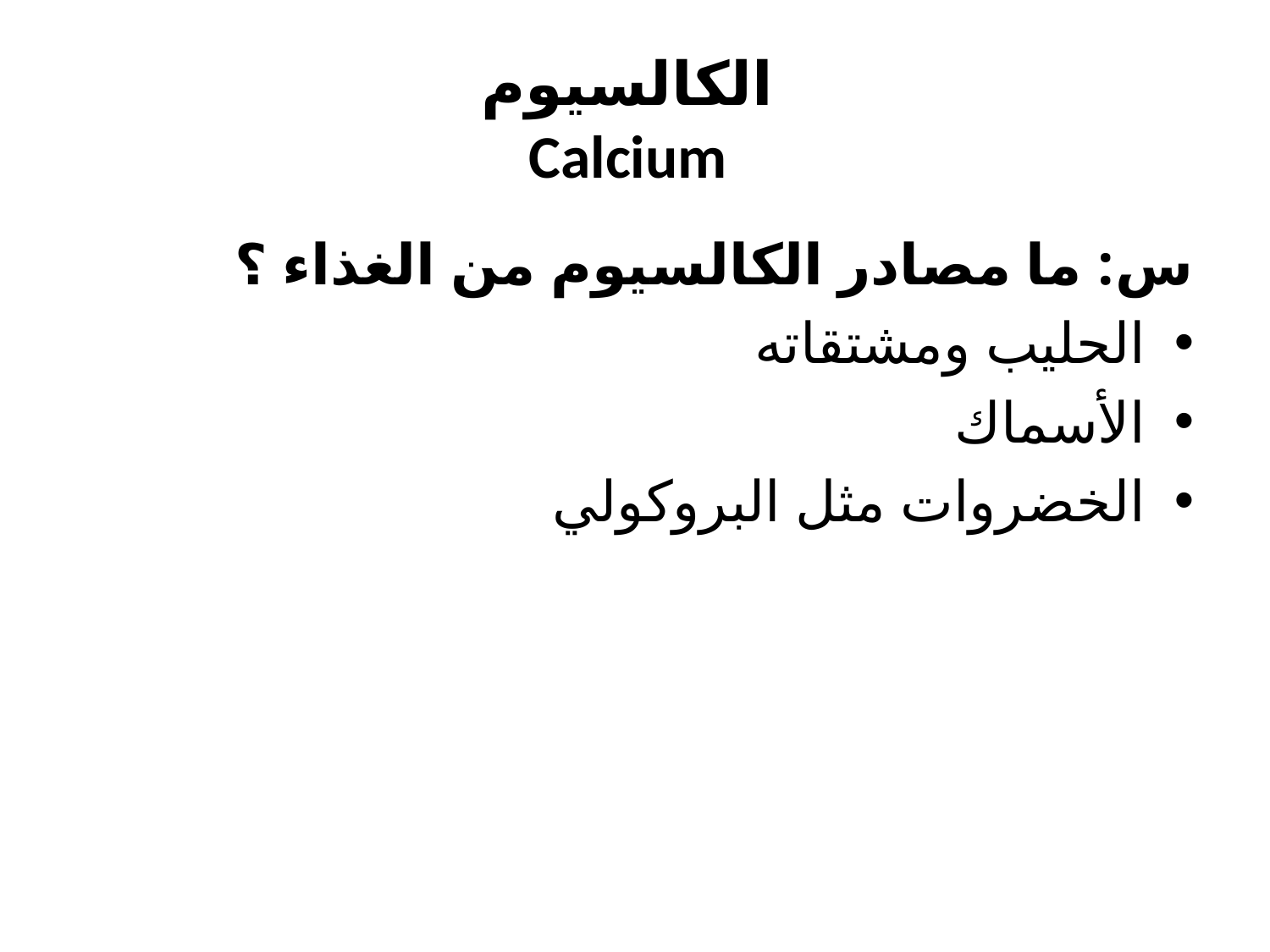

# الكالسيوم Calcium
س: ما مصادر الكالسيوم من الغذاء ؟
الحليب ومشتقاته
الأسماك
الخضروات مثل البروكولي